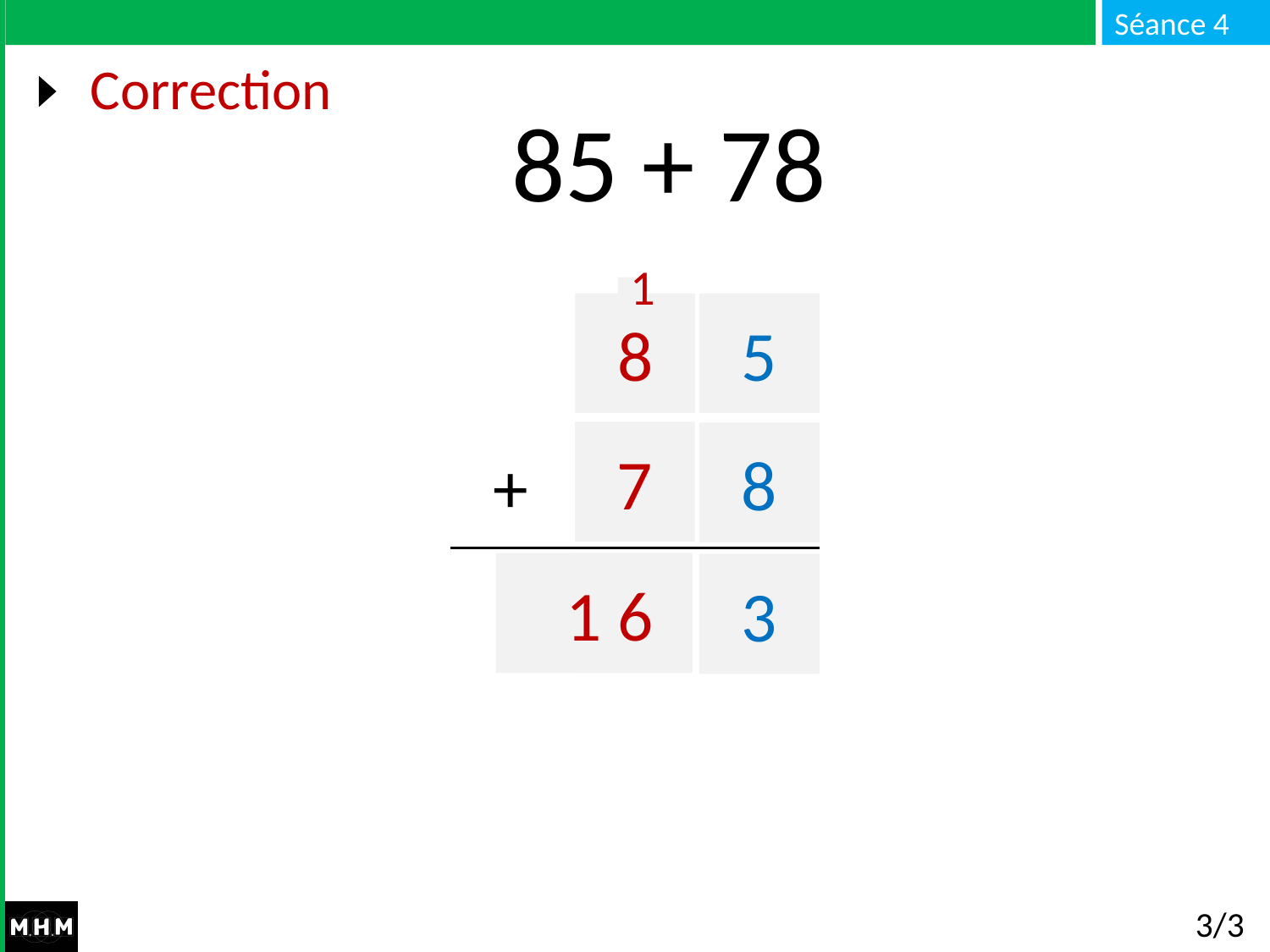

# Correction

85 + 78
1
8
5
+
7
8
...
...
  1 6
3
3/3